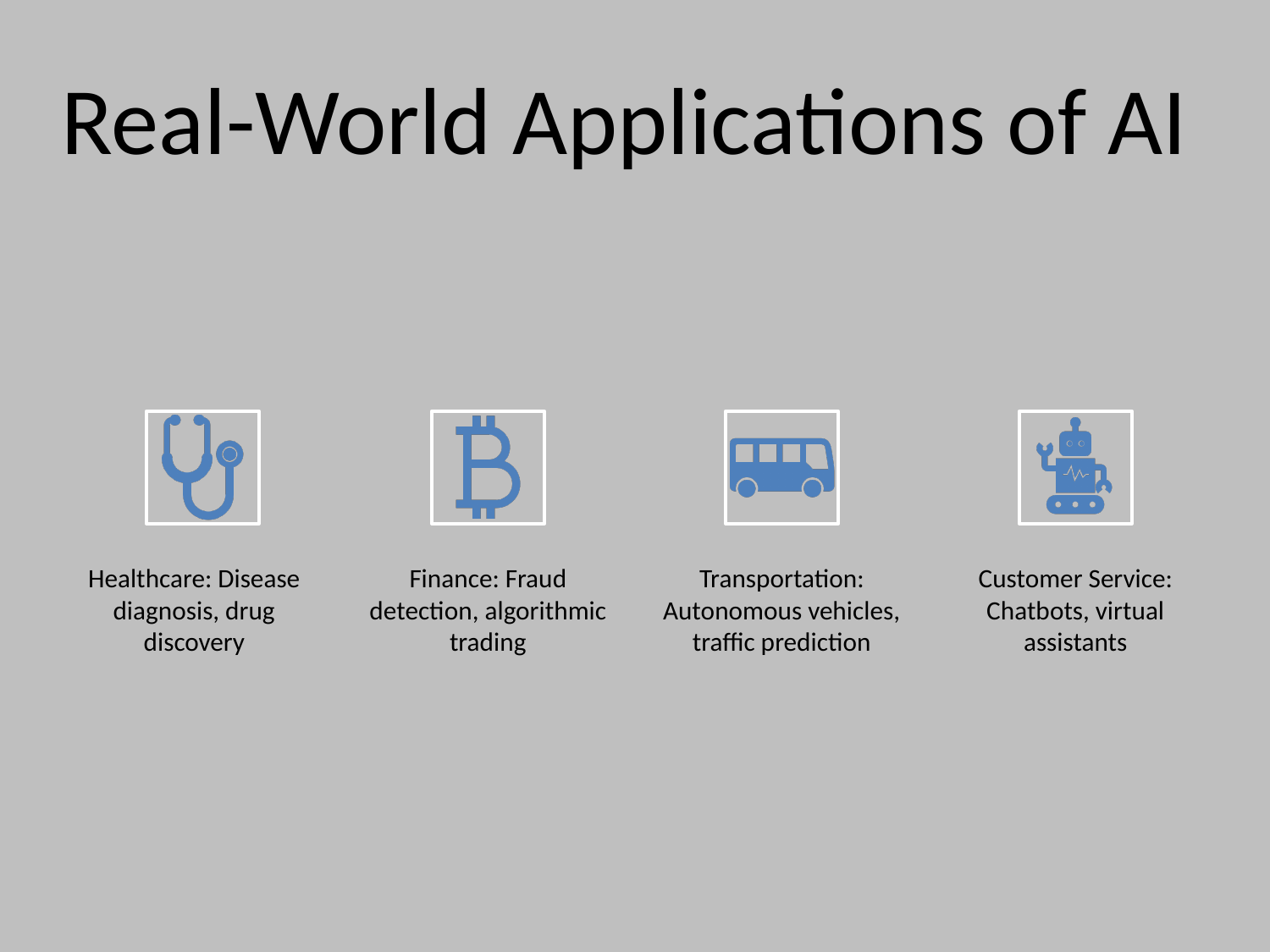

Real-World Applications of AI

Healthcare: Disease diagnosis, drug discovery
Finance: Fraud detection, algorithmic trading
Transportation: Autonomous vehicles, traffic prediction
Customer Service: Chatbots, virtual assistants